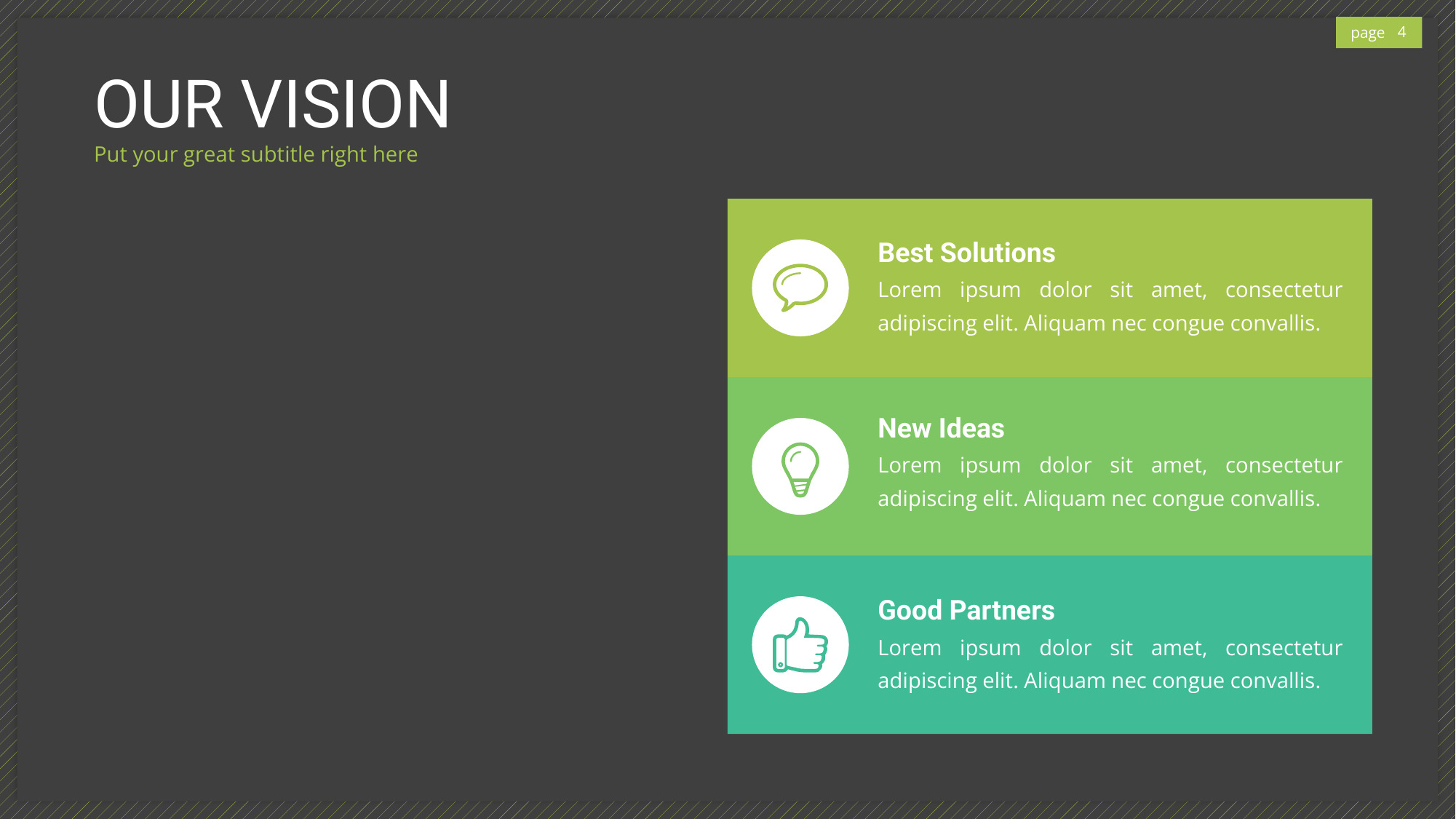

4
# OUR VISION
Put your great subtitle right here

Best Solutions

Lorem ipsum dolor sit amet, consectetur adipiscing elit. Aliquam nec congue convallis.

New Ideas

Lorem ipsum dolor sit amet, consectetur adipiscing elit. Aliquam nec congue convallis.

Good Partners

Lorem ipsum dolor sit amet, consectetur adipiscing elit. Aliquam nec congue convallis.